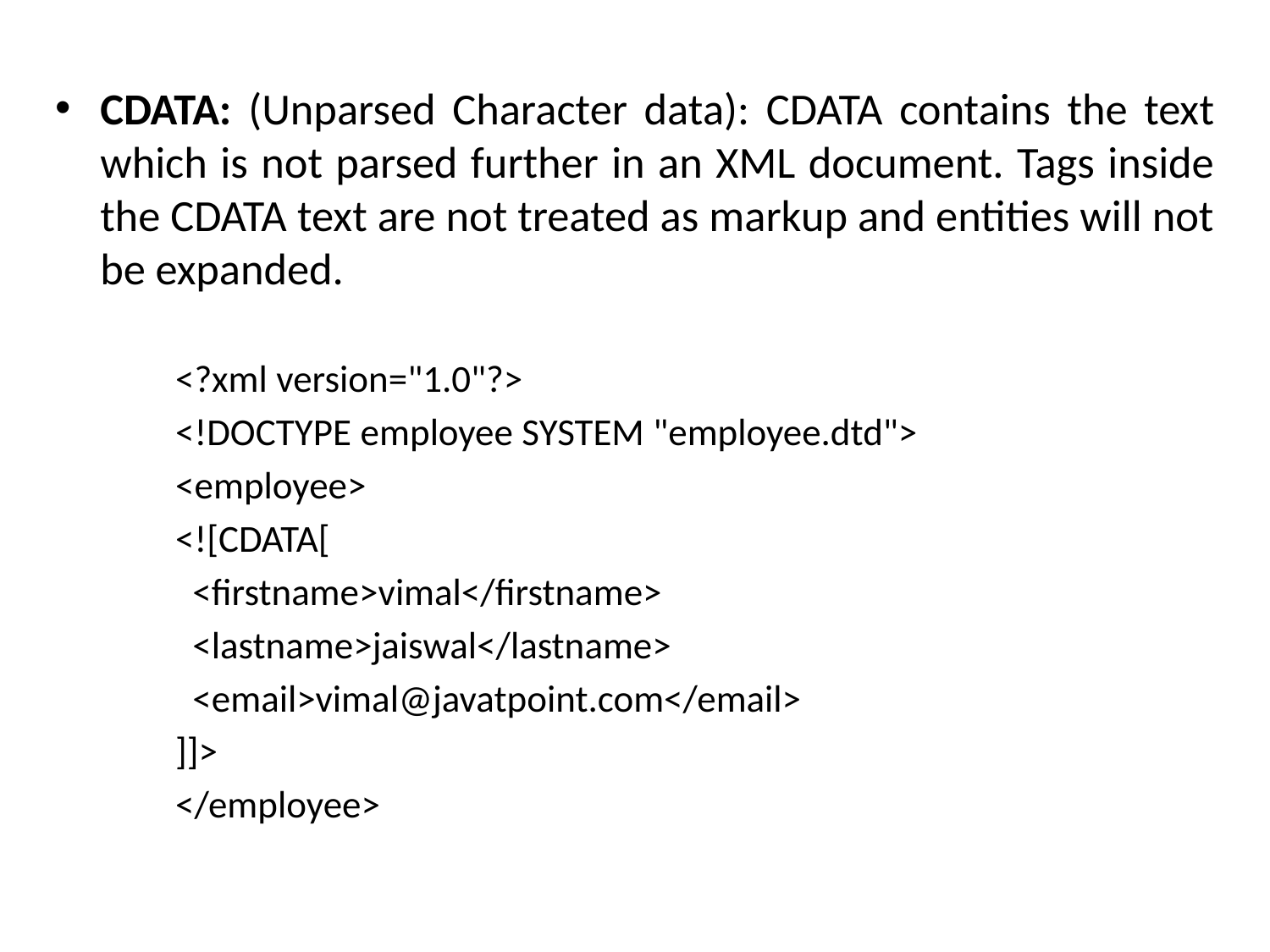

CDATA: (Unparsed Character data): CDATA contains the text which is not parsed further in an XML document. Tags inside the CDATA text are not treated as markup and entities will not be expanded.

<?xml version="1.0"?>
<!DOCTYPE employee SYSTEM "employee.dtd">
<employee>
<![CDATA[
  <firstname>vimal</firstname>
  <lastname>jaiswal</lastname>
  <email>vimal@javatpoint.com</email>
]]>
</employee>